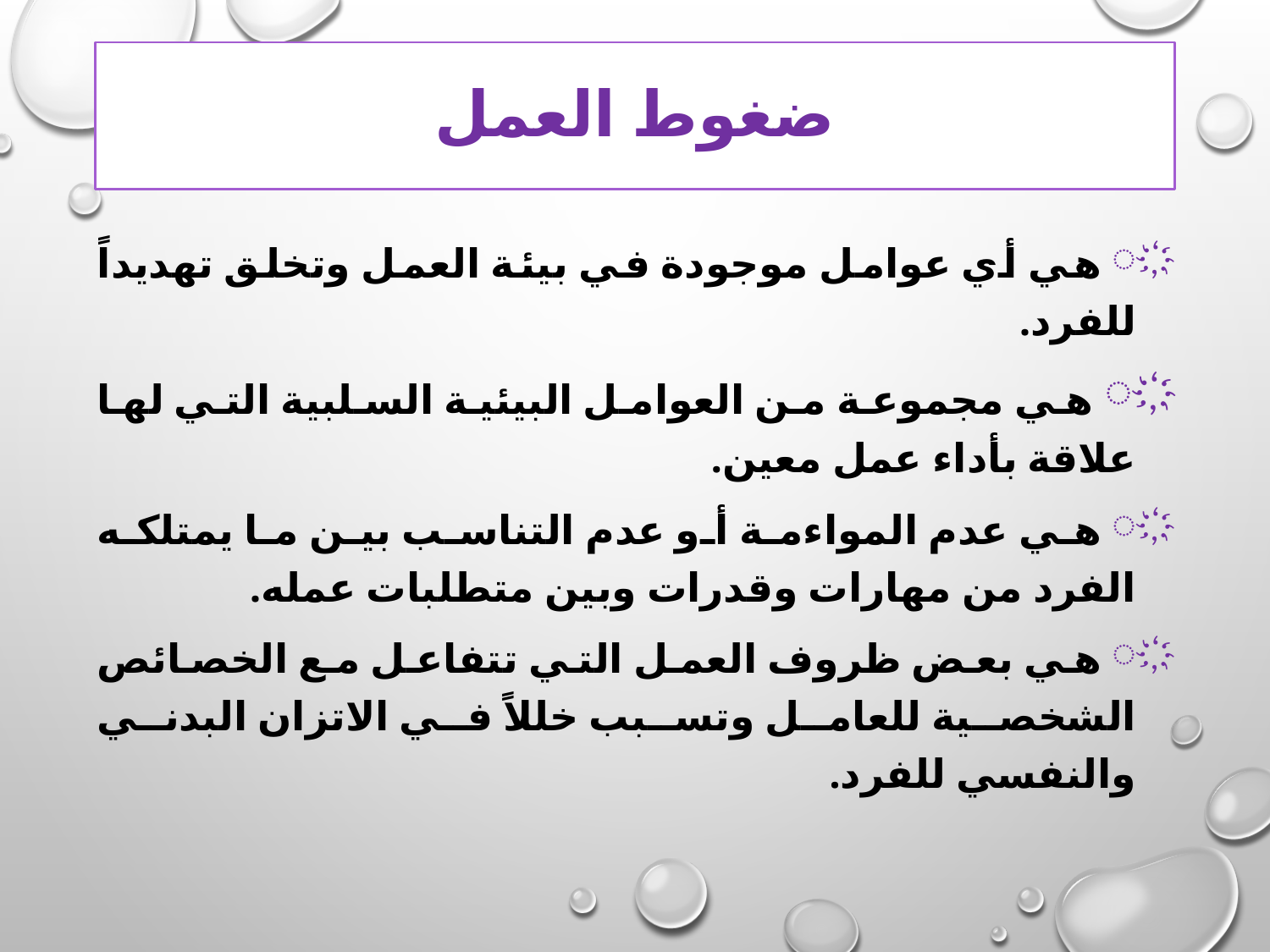

# ضغوط العمل
 هي أي عوامل موجودة في بيئة العمل وتخلق تهديداً للفرد.
 هي مجموعة من العوامل البيئية السلبية التي لها علاقة بأداء عمل معين.
 هي عدم المواءمة أو عدم التناسب بين ما يمتلكه الفرد من مهارات وقدرات وبين متطلبات عمله.
 هي بعض ظروف العمل التي تتفاعل مع الخصائص الشخصية للعامل وتسبب خللاً في الاتزان البدني والنفسي للفرد.